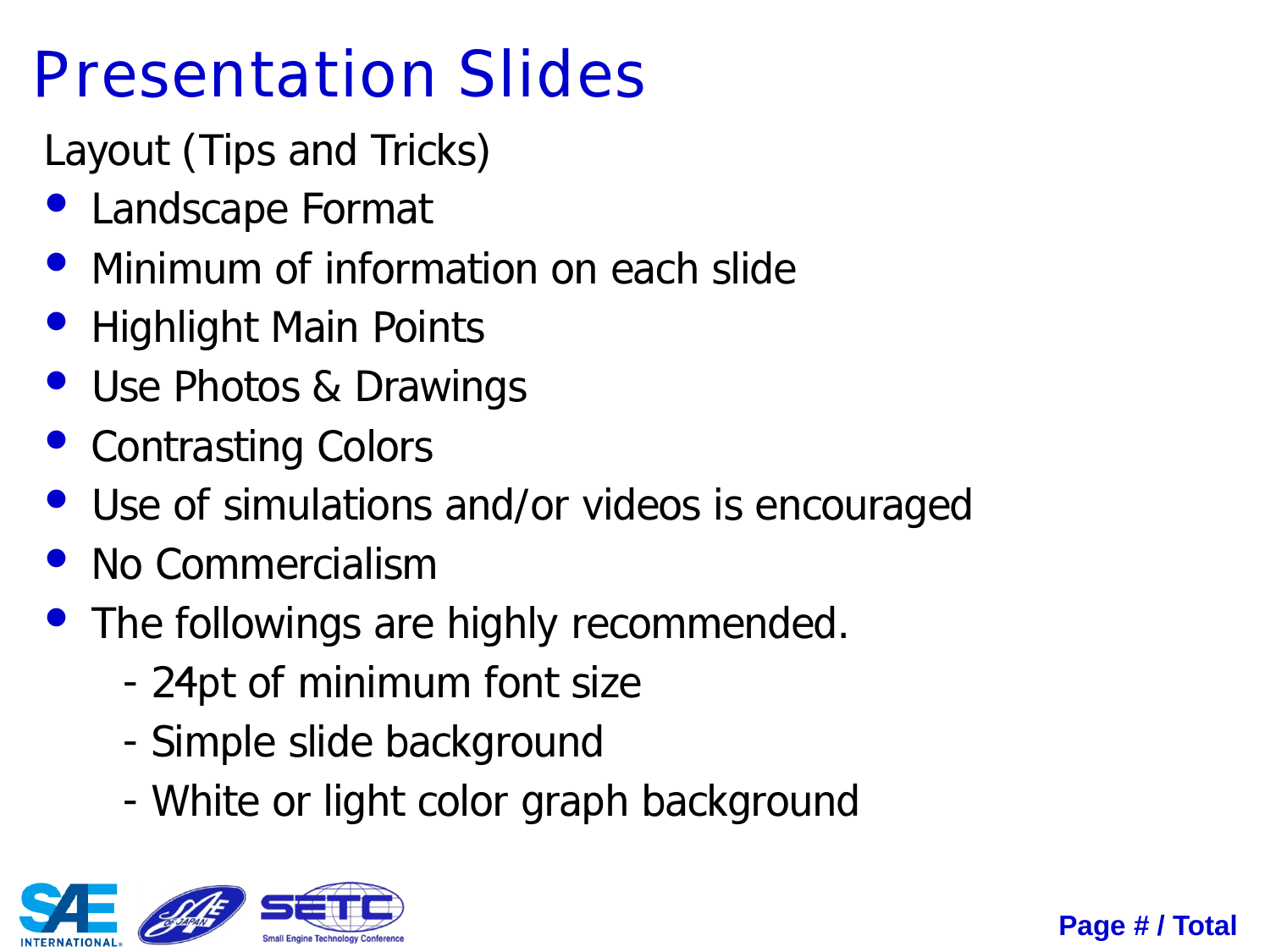

# Presentation Slides
Layout (Tips and Tricks)
Landscape Format
Minimum of information on each slide
Highlight Main Points
Use Photos & Drawings
Contrasting Colors
Use of simulations and/or videos is encouraged
No Commercialism
The followings are highly recommended.
      - 24pt of minimum font size
      - Simple slide background
      - White or light color graph background
Page # / Total